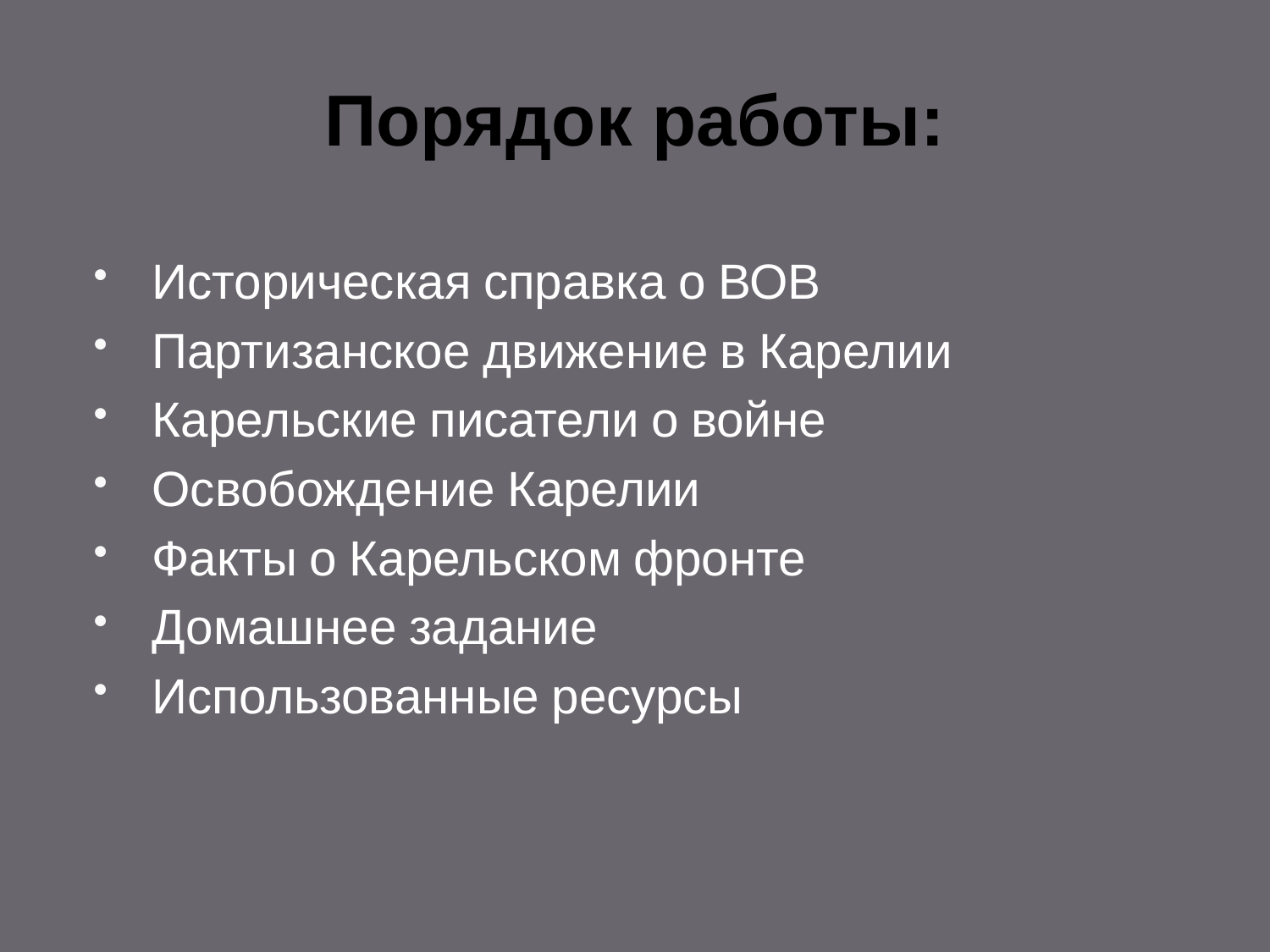

# Порядок работы:
Историческая справка о ВОВ
Партизанское движение в Карелии
Карельские писатели о войне
Освобождение Карелии
Факты о Карельском фронте
Домашнее задание
Использованные ресурсы